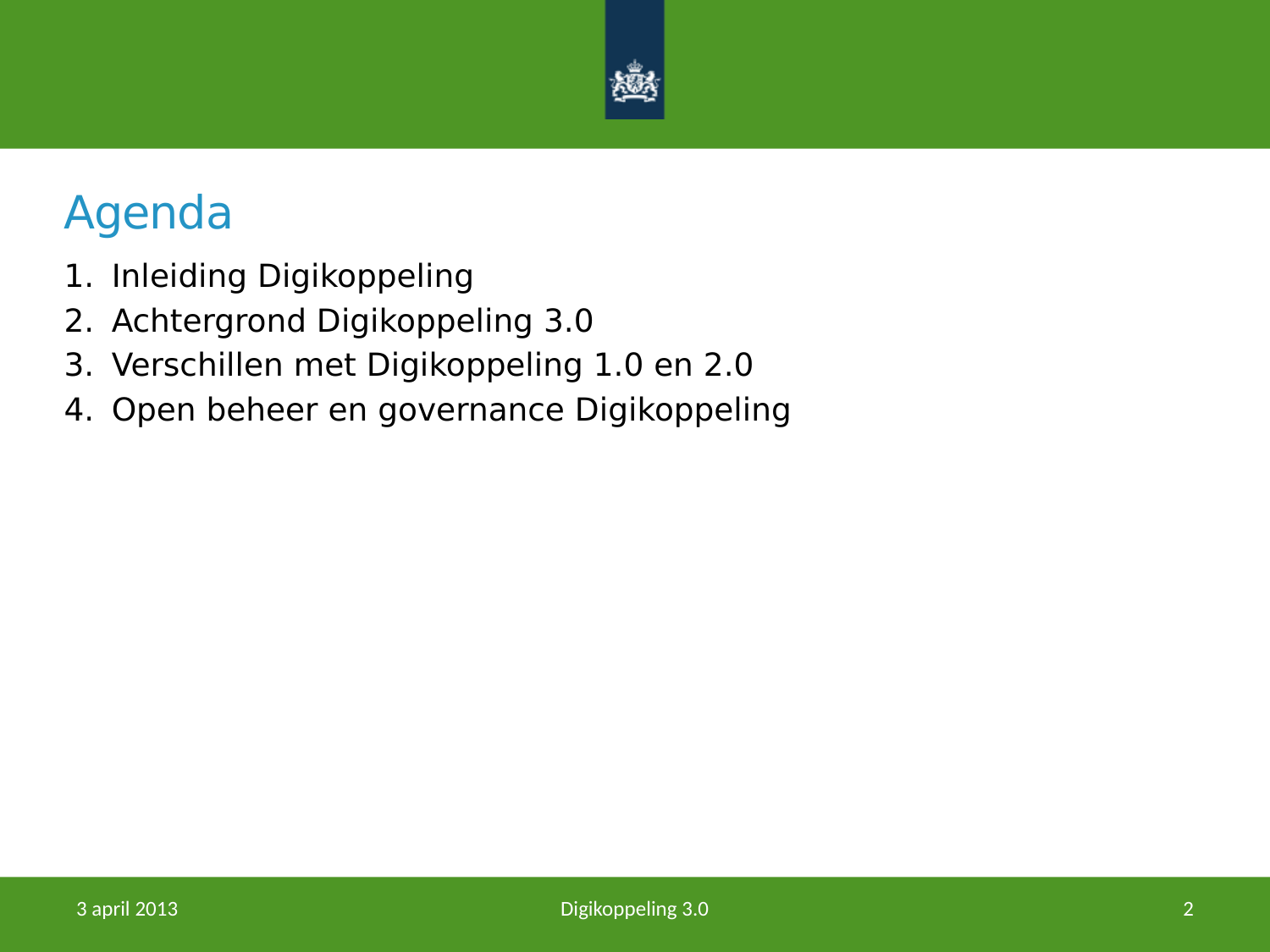

# Agenda
Inleiding Digikoppeling
Achtergrond Digikoppeling 3.0
Verschillen met Digikoppeling 1.0 en 2.0
Open beheer en governance Digikoppeling

3 april 2013
Digikoppeling 3.0
2